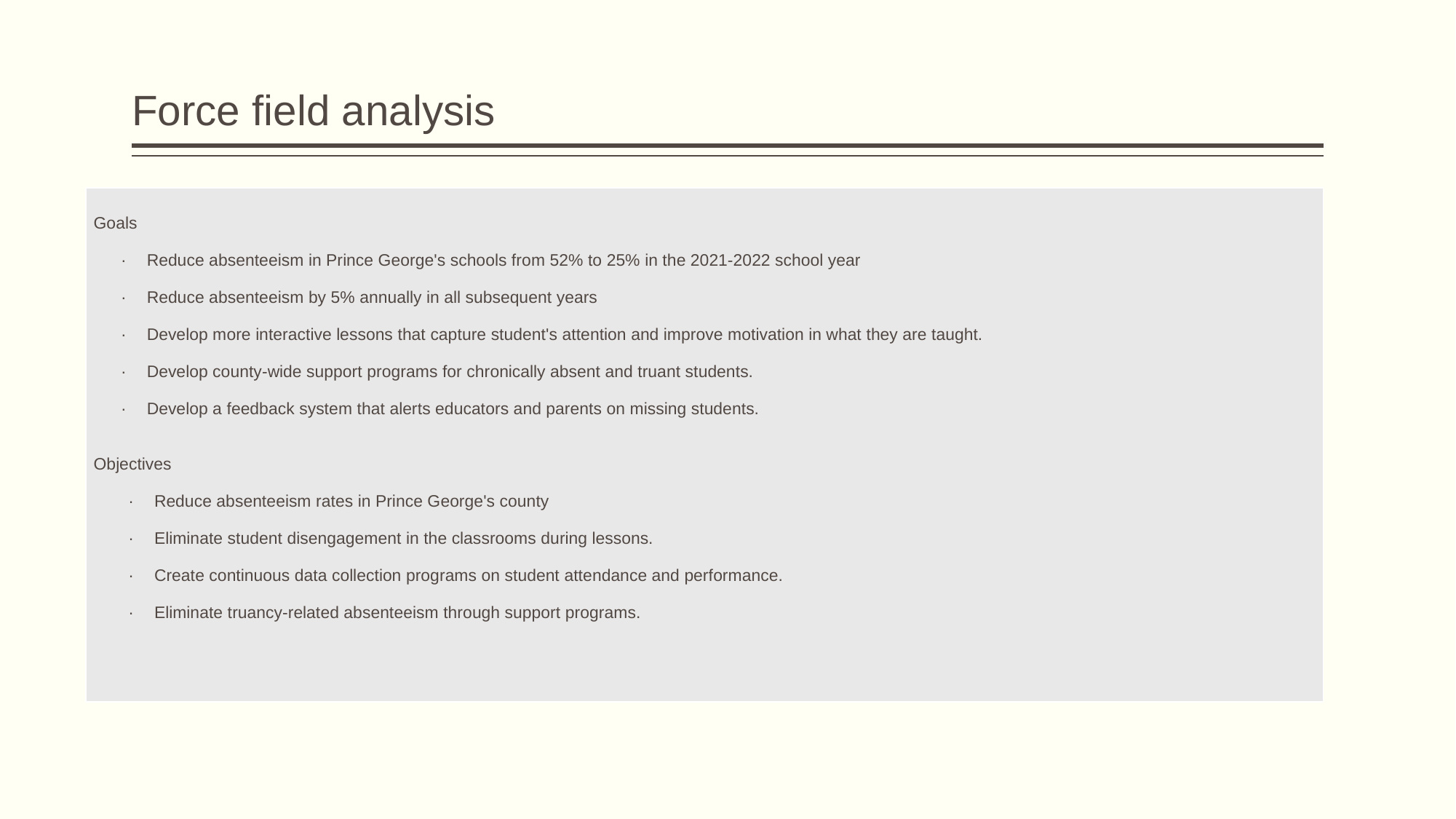

# Force field analysis
| Goals · Reduce absenteeism in Prince George's schools from 52% to 25% in the 2021-2022 school year · Reduce absenteeism by 5% annually in all subsequent years · Develop more interactive lessons that capture student's attention and improve motivation in what they are taught. · Develop county-wide support programs for chronically absent and truant students. · Develop a feedback system that alerts educators and parents on missing students. Objectives · Reduce absenteeism rates in Prince George's county · Eliminate student disengagement in the classrooms during lessons. · Create continuous data collection programs on student attendance and performance. · Eliminate truancy-related absenteeism through support programs. |
| --- |